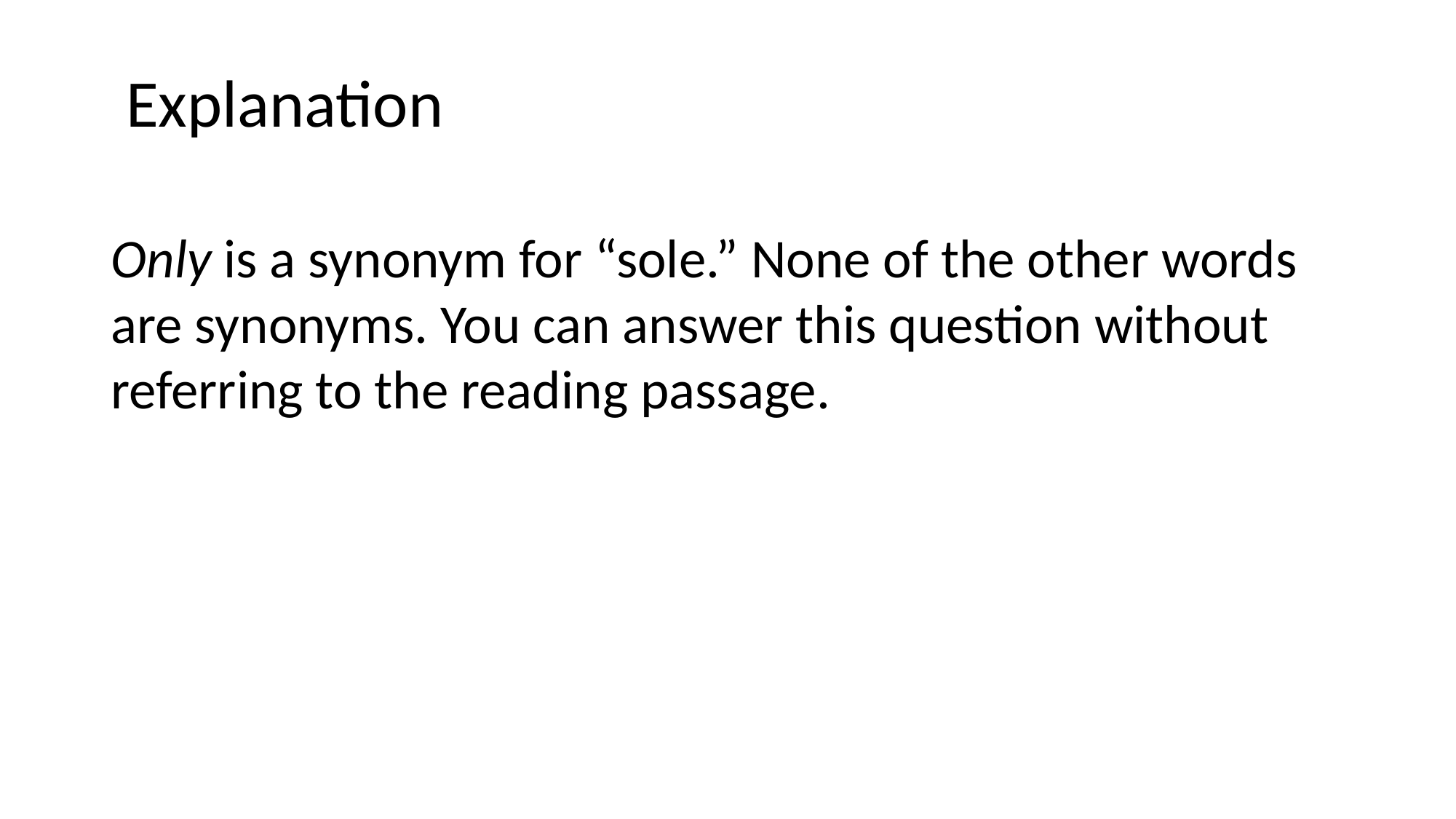

# Explanation
Only is a synonym for “sole.” None of the other words are synonyms. You can answer this question without referring to the reading passage.